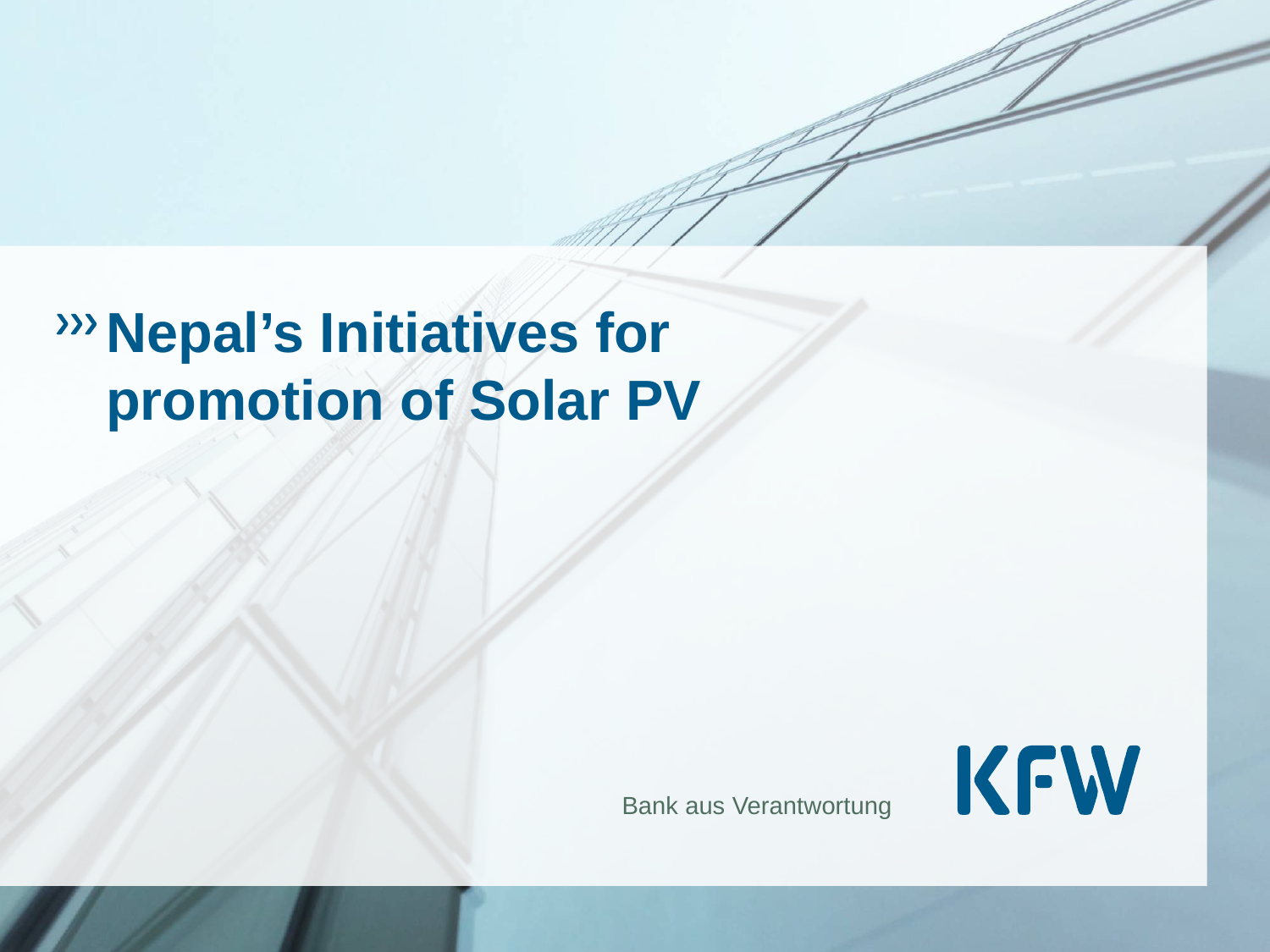

# Nepal’s Initiatives for promotion of Solar PV